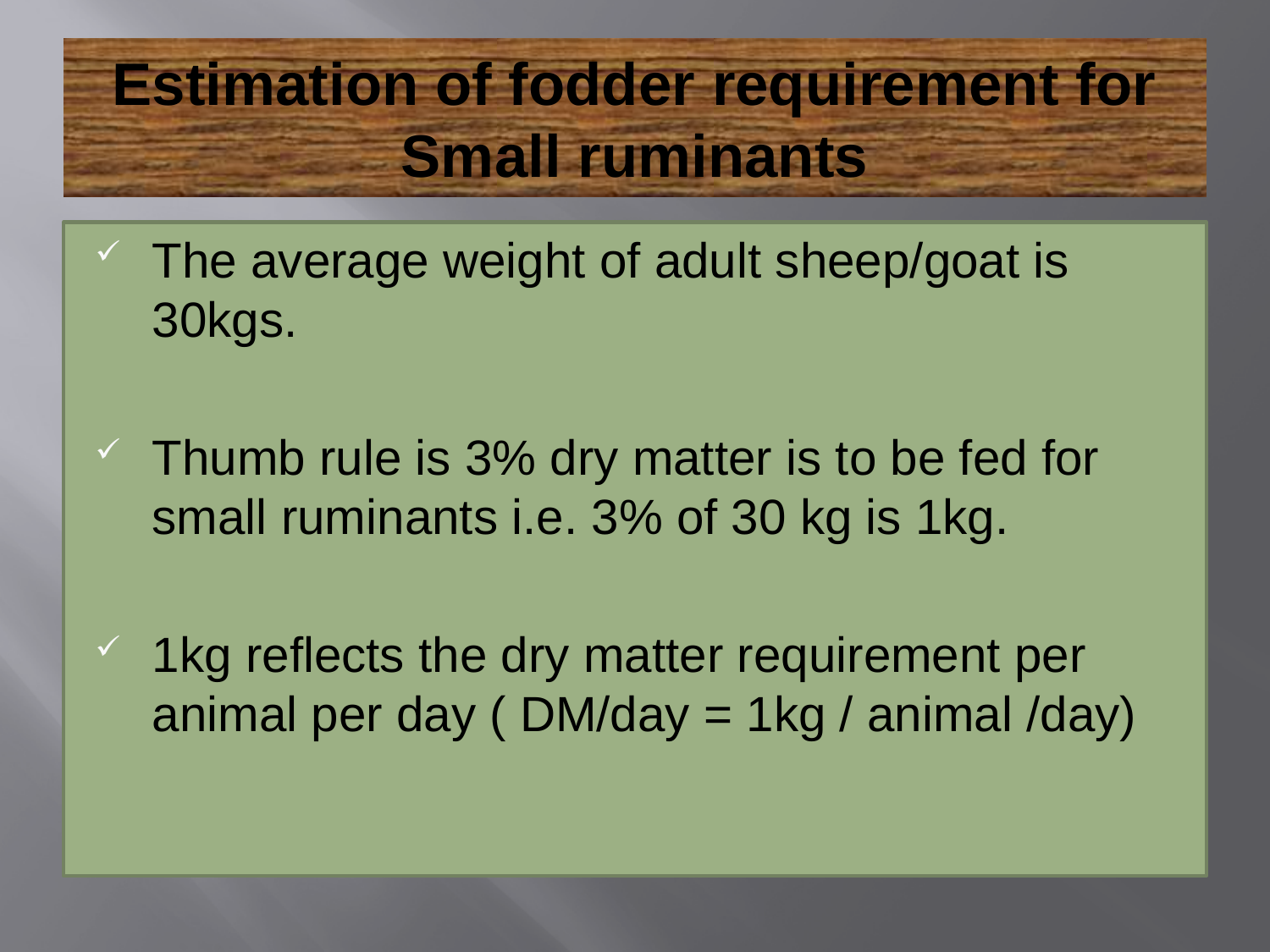

# Estimation of fodder requirement for Small ruminants
The average weight of adult sheep/goat is 30kgs.

Thumb rule is 3% dry matter is to be fed for small ruminants i.e. 3% of 30 kg is 1kg.

1kg reflects the dry matter requirement per animal per day ( DM/day = 1kg / animal /day)